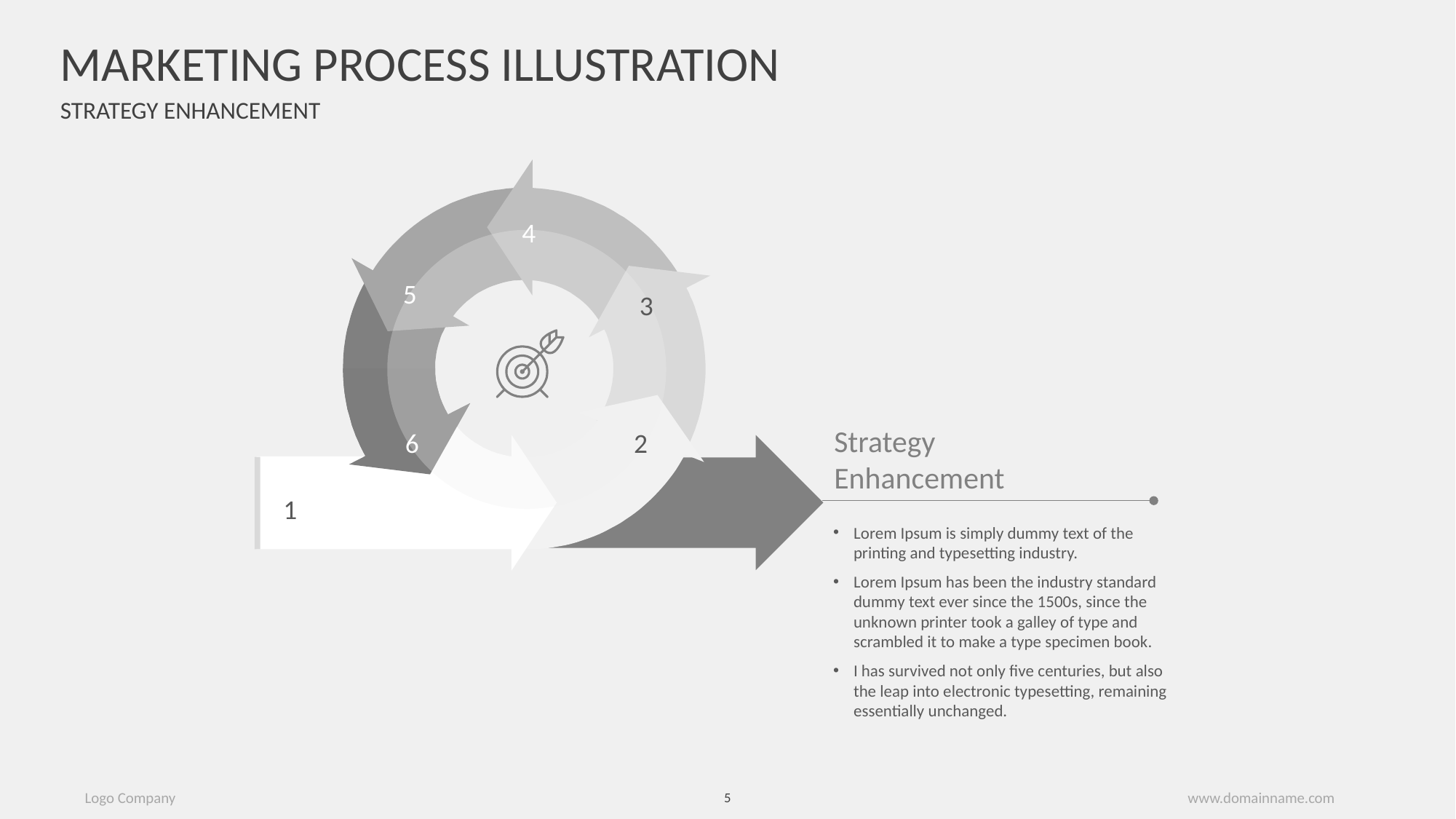

MARKETING PROCESS ILLUSTRATION
Strategy Enhancement

4

5
3

Strategy Enhancement
6
2

1
Lorem Ipsum is simply dummy text of the printing and typesetting industry.
Lorem Ipsum has been the industry standard dummy text ever since the 1500s, since the unknown printer took a galley of type and scrambled it to make a type specimen book.
I has survived not only five centuries, but also the leap into electronic typesetting, remaining essentially unchanged.
www.domainname.com
Logo Company
5